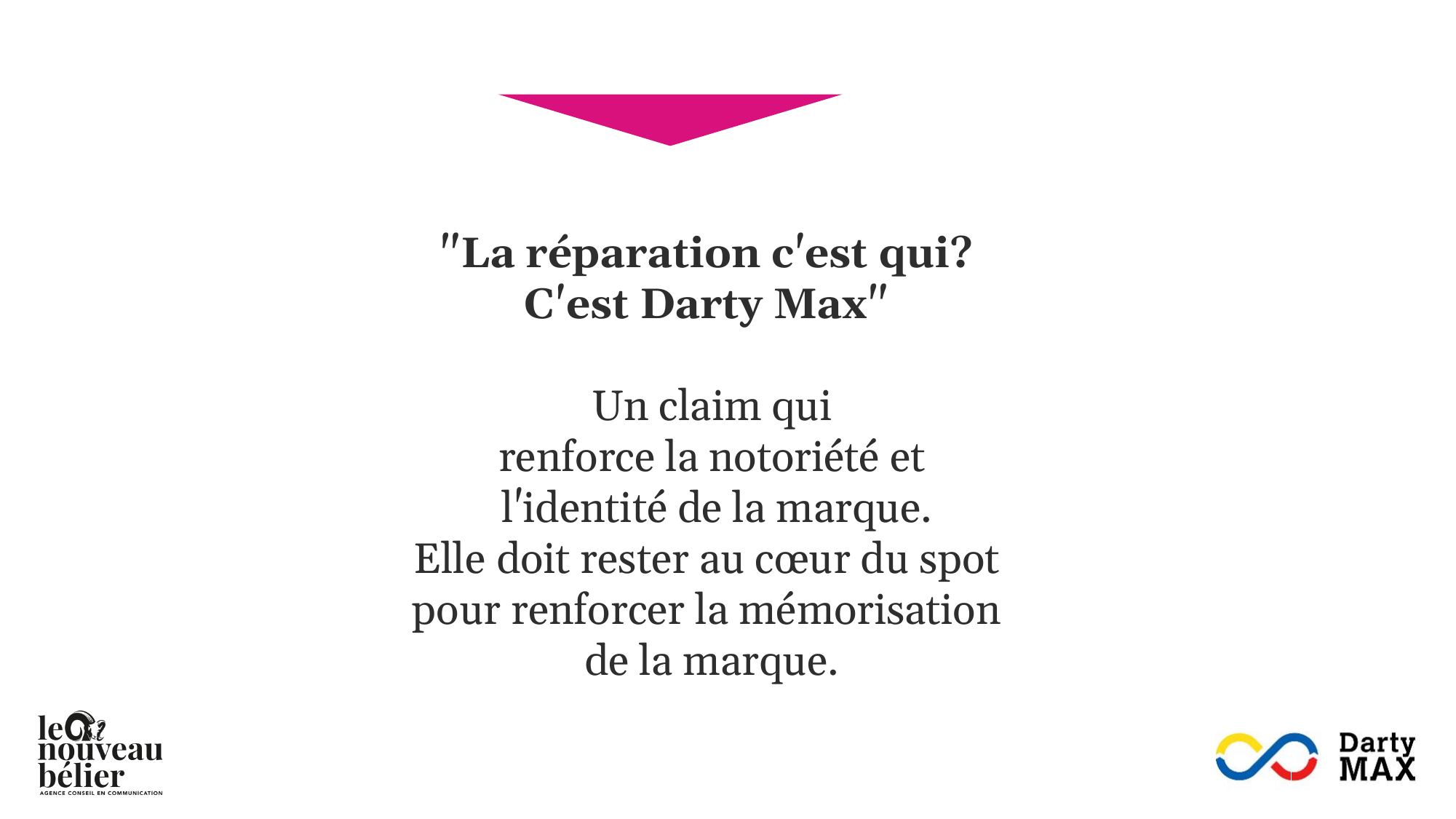

"La réparation c'est qui?
C'est Darty Max"
Un claim qui
renforce la notoriété et
 l'identité de la marque.
Elle doit rester au cœur du spot
pour renforcer la mémorisation
de la marque.